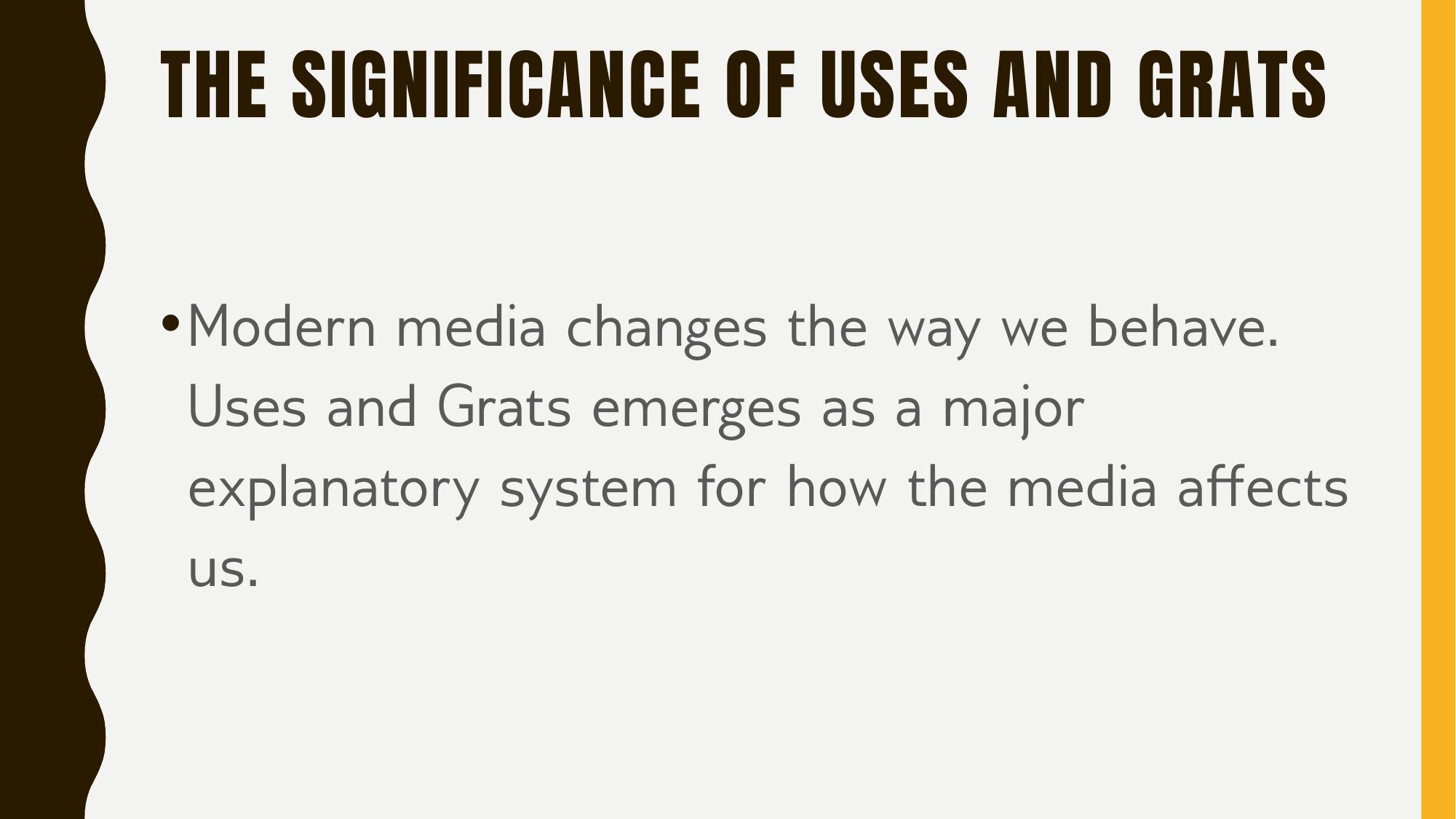

# The significance of Uses and Grats
Modern media changes the way we behave. Uses and Grats emerges as a major explanatory system for how the media affects us.